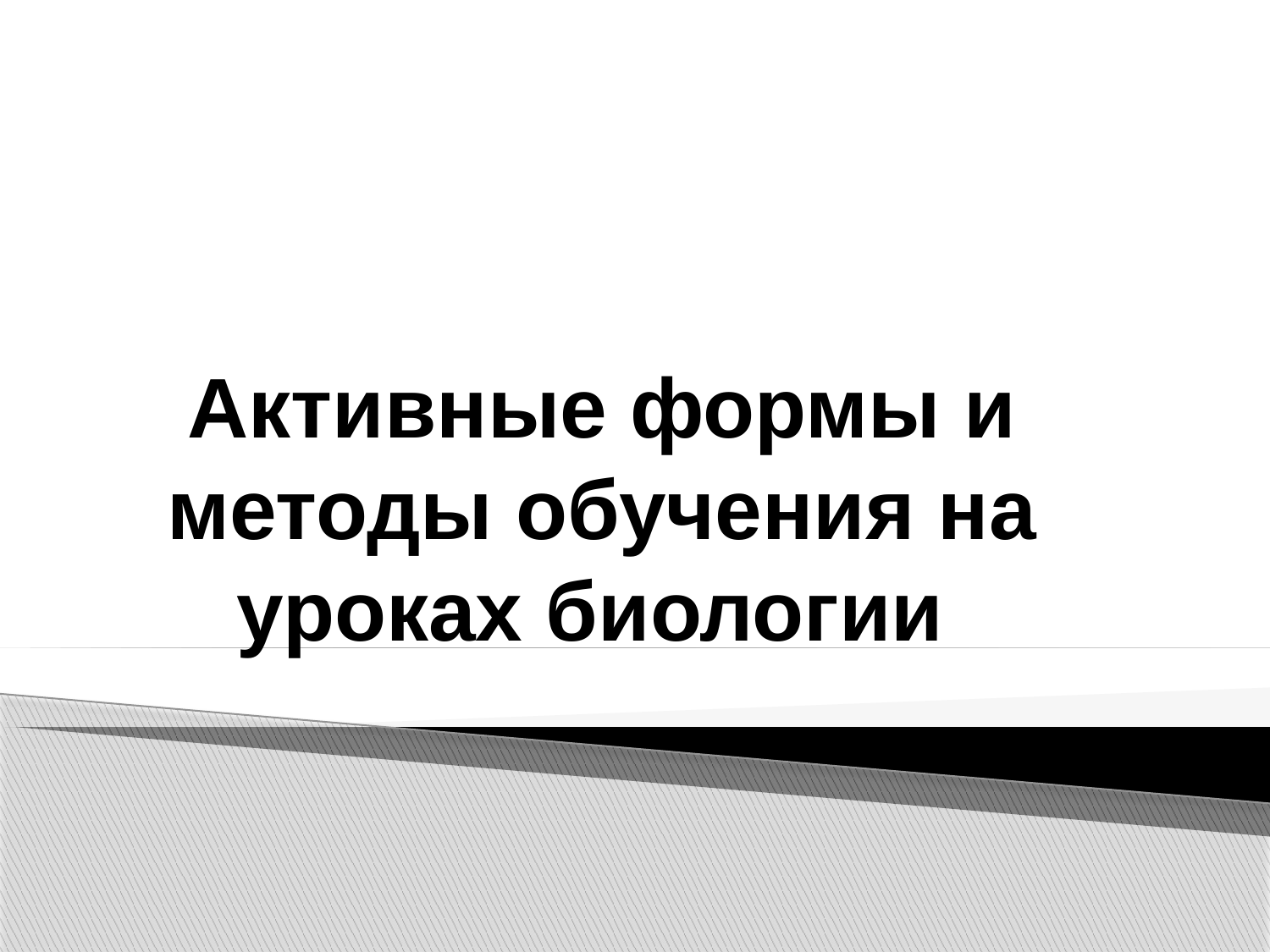

# Активные формы и методы обучения на уроках биологии